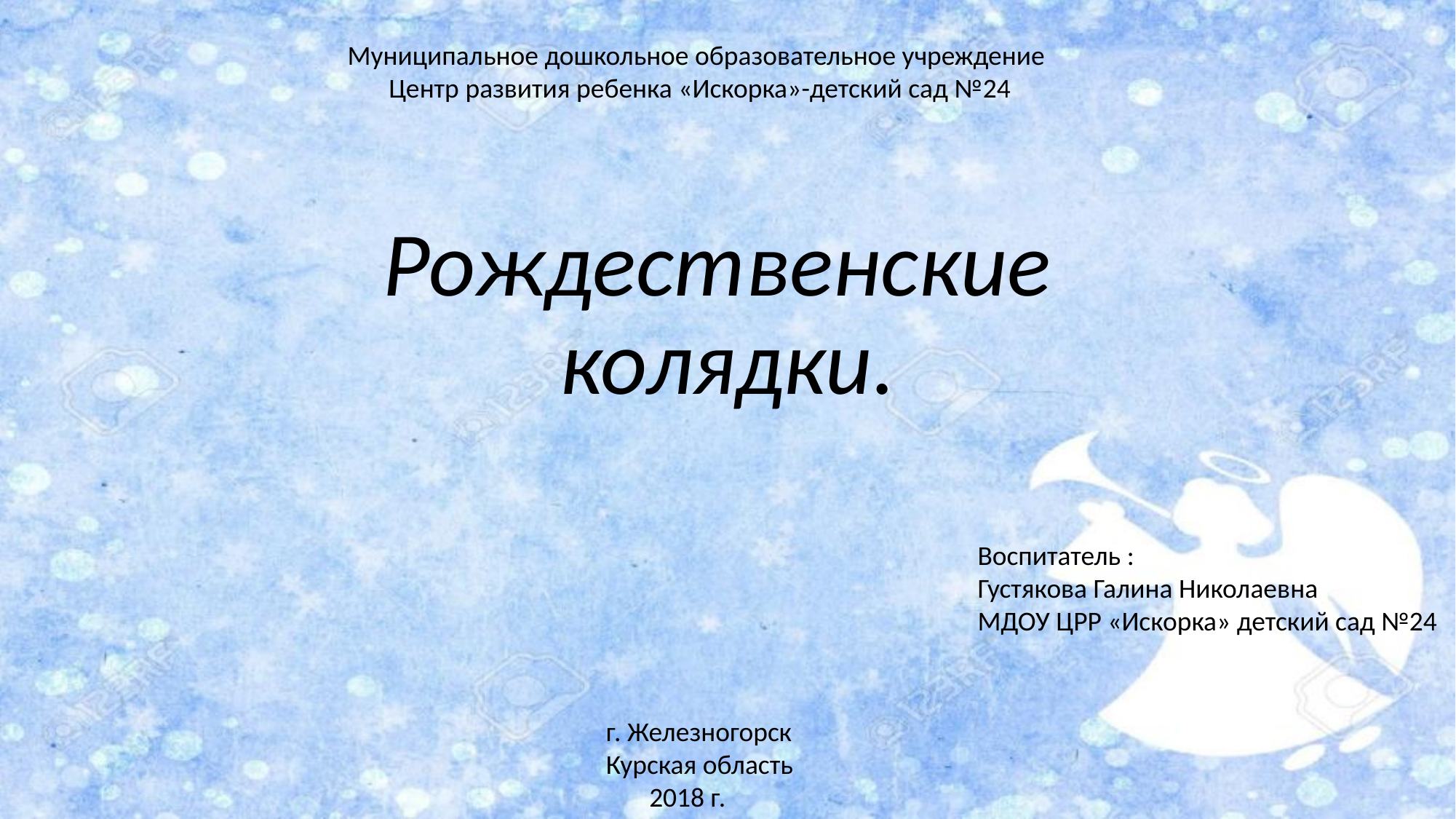

Муниципальное дошкольное образовательное учреждение
Центр развития ребенка «Искорка»-детский сад №24
# Рождественские колядки.
Воспитатель :
Густякова Галина Николаевна
МДОУ ЦРР «Искорка» детский сад №24
г. Железногорск
Курская область
       2018 г.